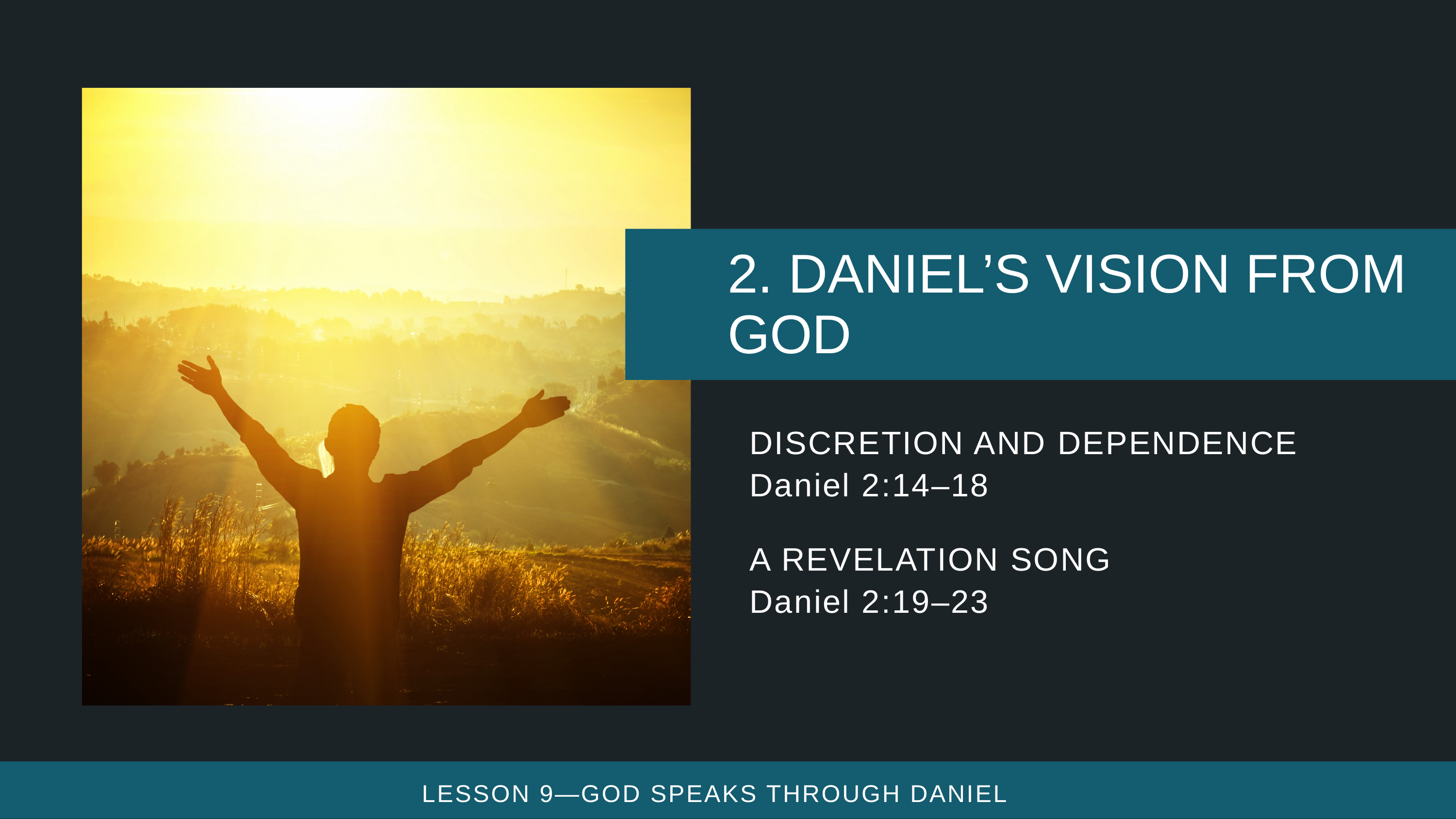

DISCRETION AND DEPENDENCE
Daniel 2:14–18
A REVELATION SONG
Daniel 2:19–23